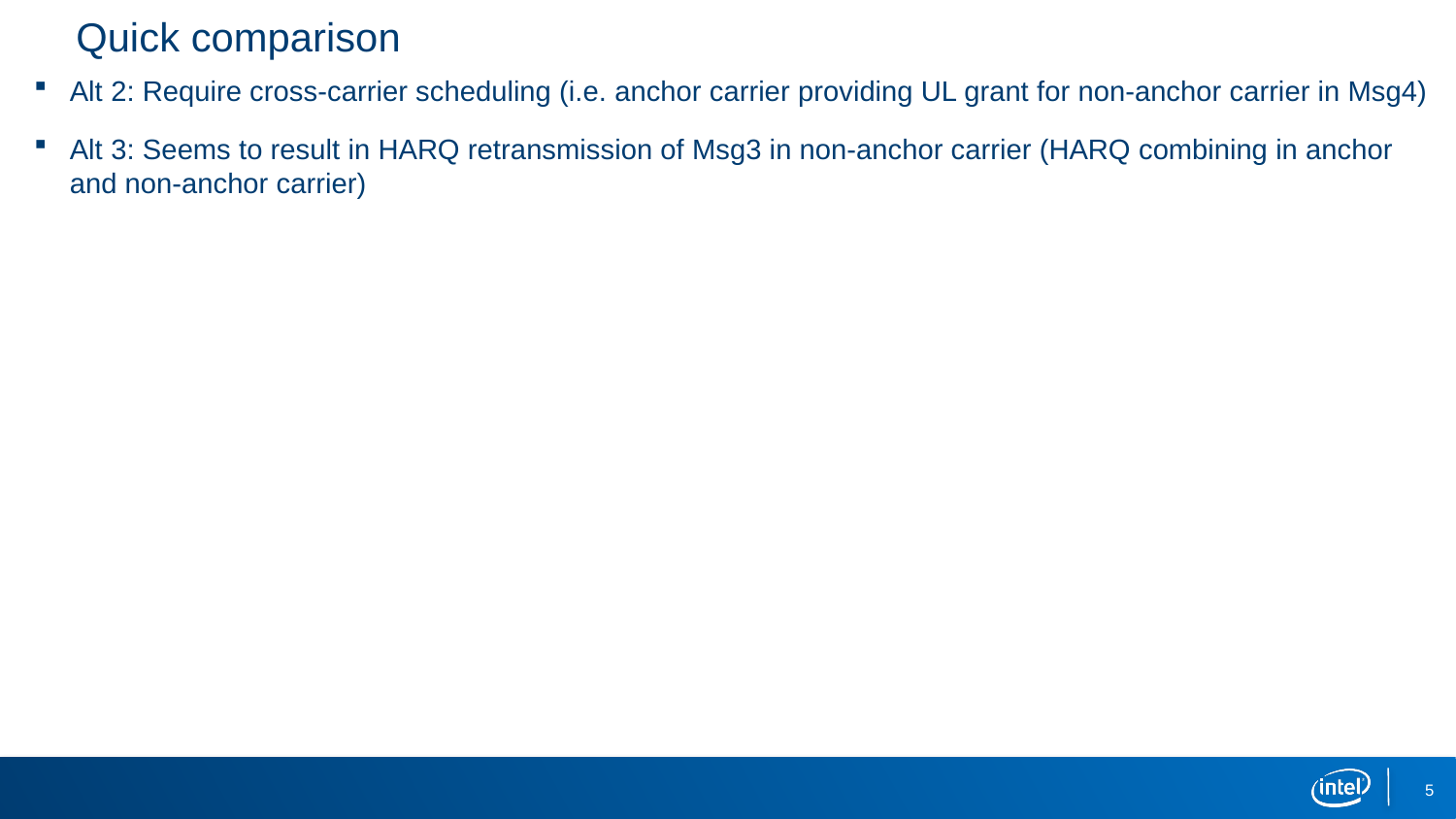

# Quick comparison
Alt 2: Require cross-carrier scheduling (i.e. anchor carrier providing UL grant for non-anchor carrier in Msg4)
Alt 3: Seems to result in HARQ retransmission of Msg3 in non-anchor carrier (HARQ combining in anchor and non-anchor carrier)

5